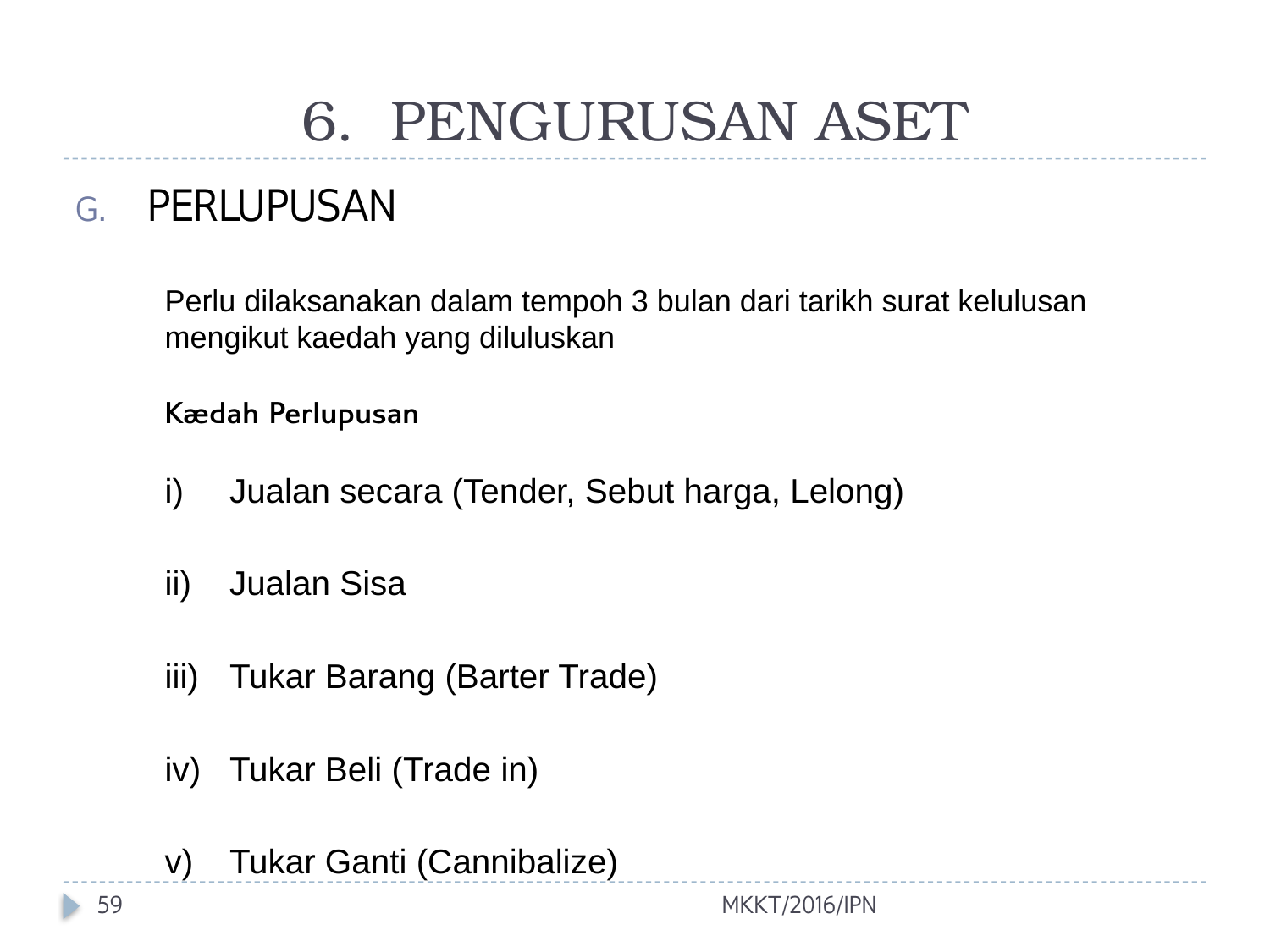

# 6.  PENGURUSAN ASET
PERLUPUSAN
Perlu dilaksanakan dalam tempoh 3 bulan dari tarikh surat kelulusan mengikut kaedah yang diluluskan

Kaedah Perlupusan

i) 	Jualan secara (Tender, Sebut harga, Lelong)

ii)	Jualan Sisa

iii)	Tukar Barang (Barter Trade)

iv)	Tukar Beli (Trade in)

v)	Tukar Ganti (Cannibalize)

59
MKKT/2016/IPN